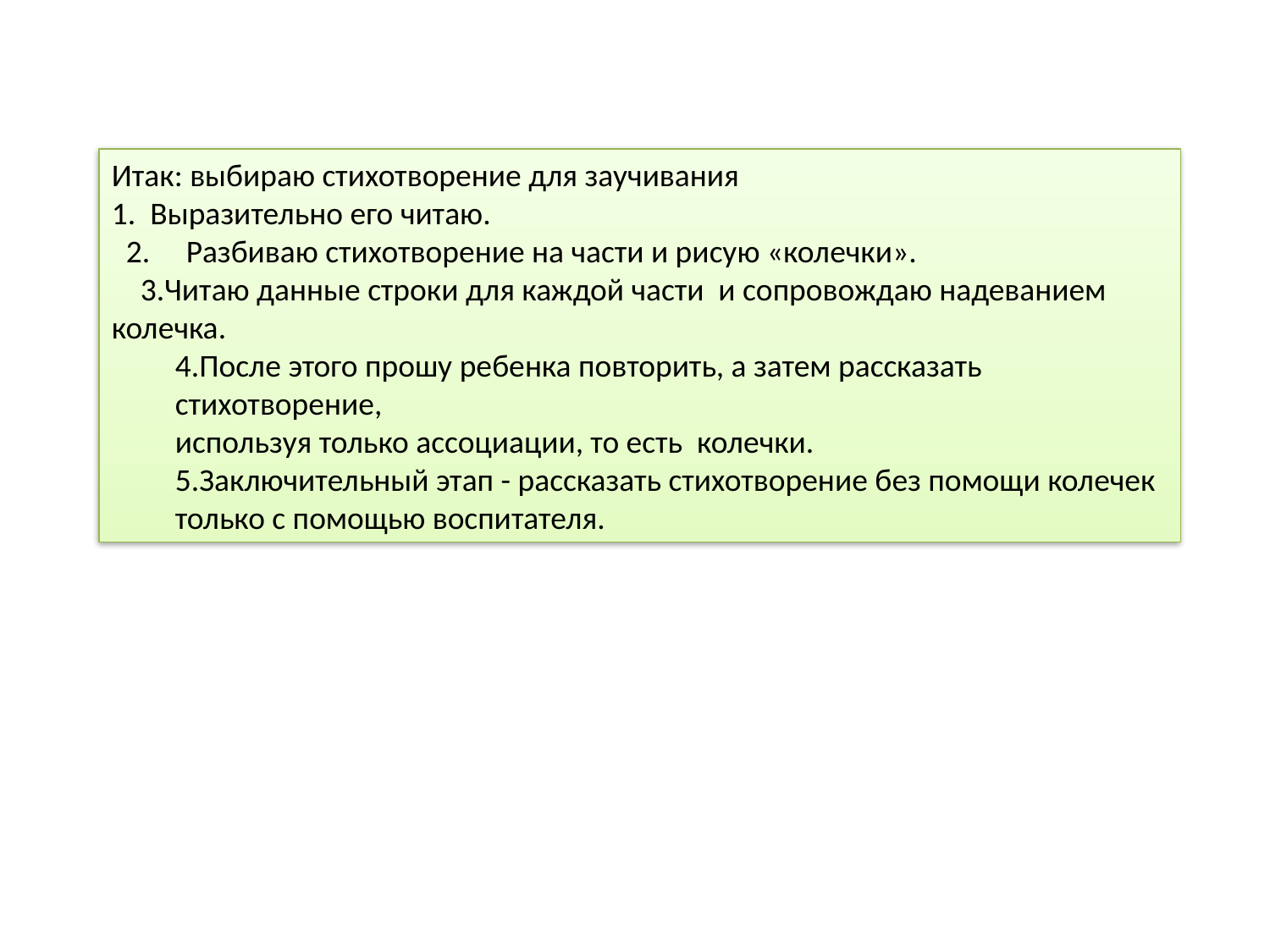

Итак: выбираю стихотворение для заучивания
1.  Выразительно его читаю.
  2.     Разбиваю стихотворение на части и рисую «колечки».
    3.Читаю данные строки для каждой части  и сопровождаю надеванием      колечка.
4.После этого прошу ребенка повторить, а затем рассказать стихотворение,
используя только ассоциации, то есть  колечки.
5.Заключительный этап - рассказать стихотворение без помощи колечек
только с помощью воспитателя.